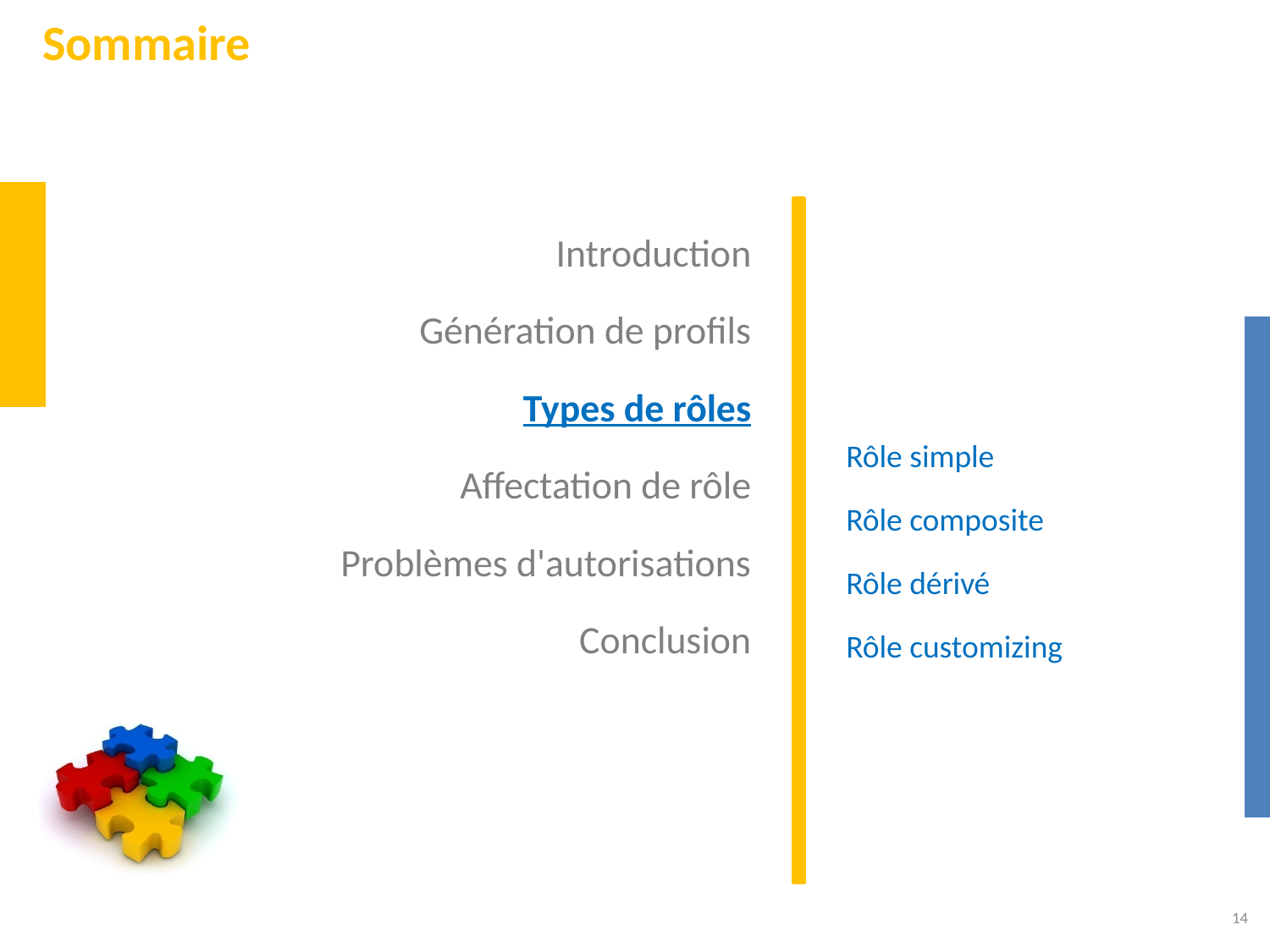

# Sommaire
Introduction
Génération de profils
Types de rôles
Affectation de rôle
Problèmes d'autorisations
Conclusion

Rôle simple
Rôle composite
Rôle dérivé
Rôle customizing
14